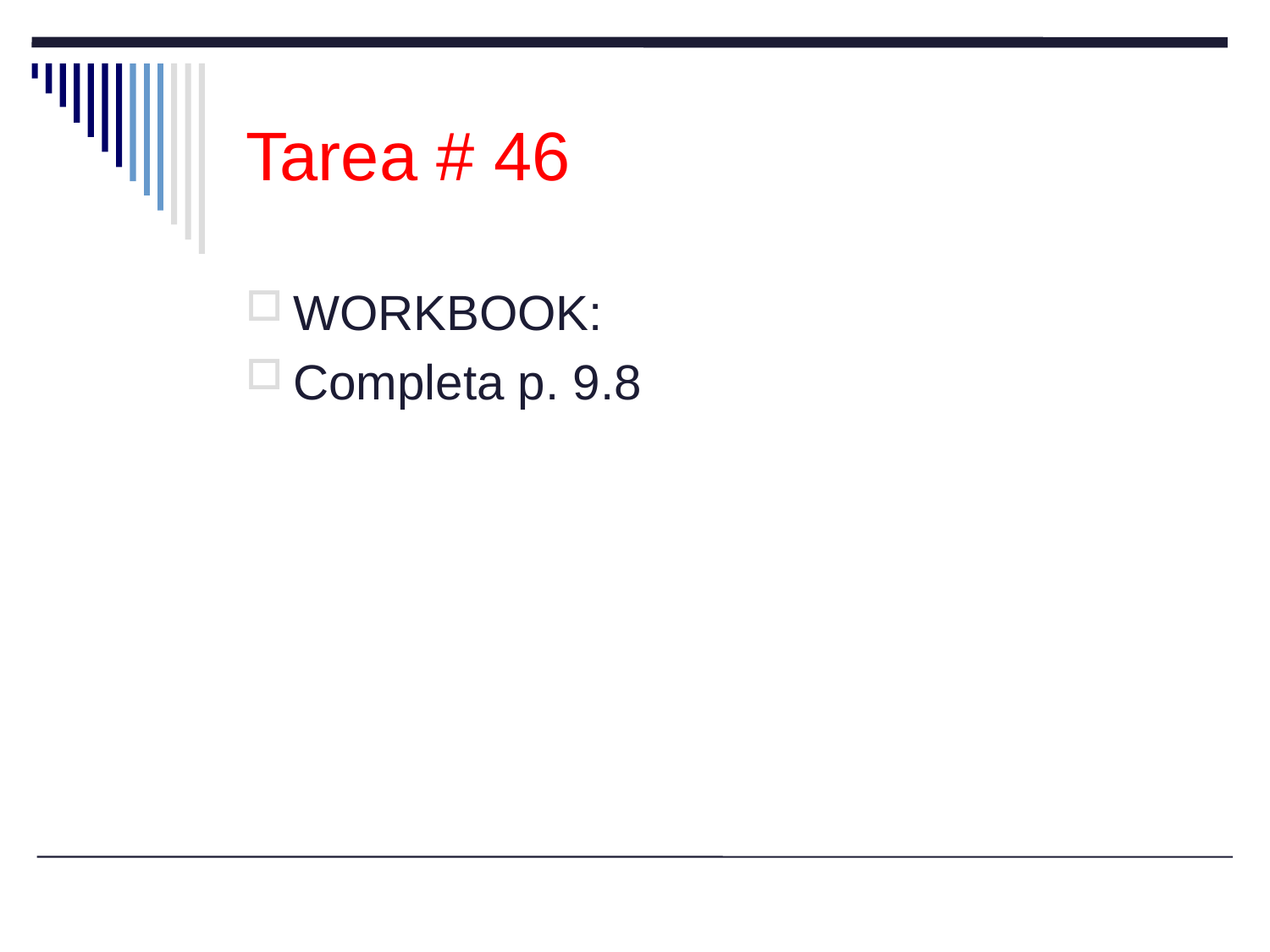

# Tarea # 46
WORKBOOK:
Completa p. 9.8